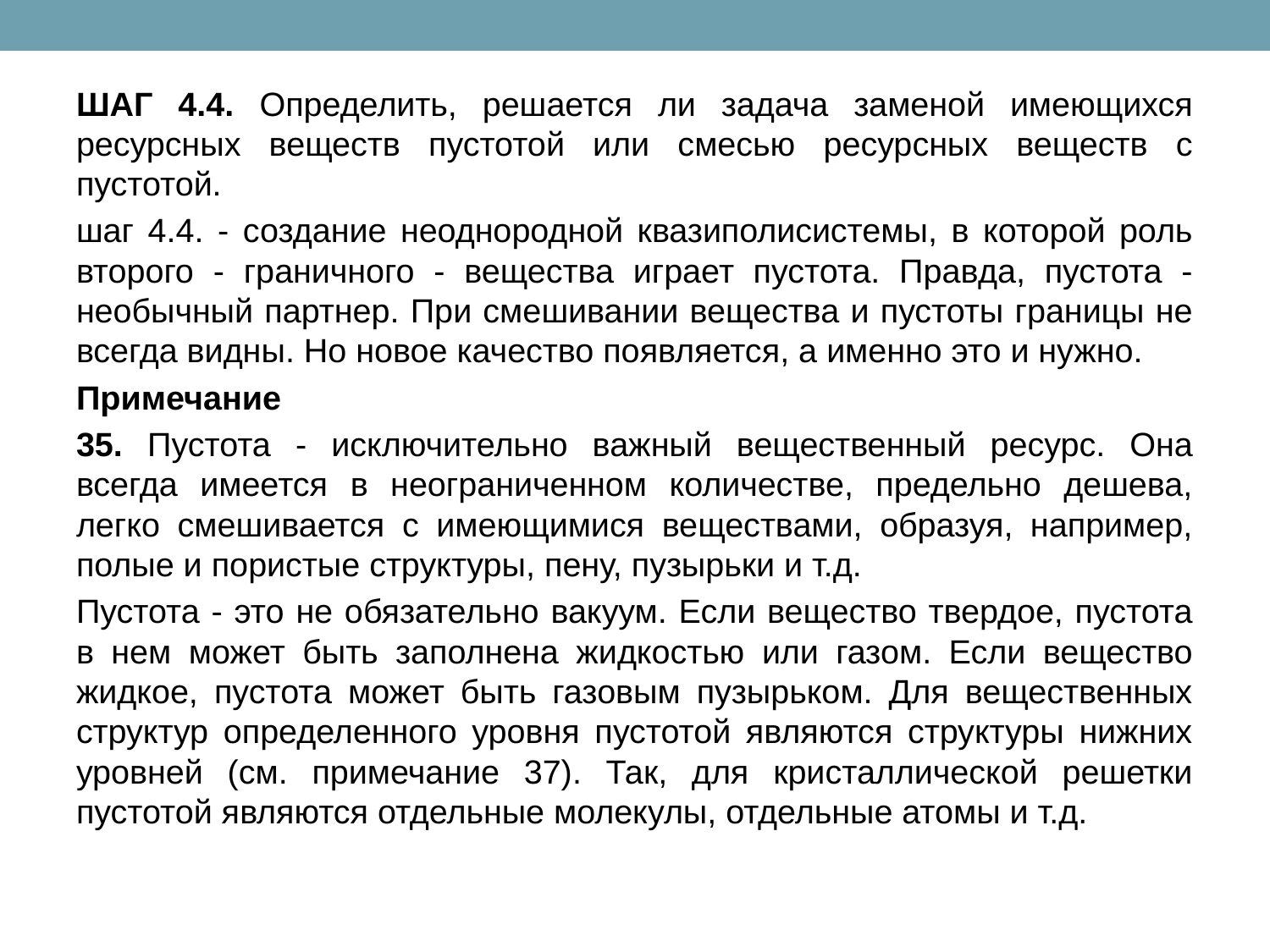

ШАГ 4.4. Определить, решается ли задача заменой имеющихся ресурсных веществ пустотой или смесью ресурсных веществ с пустотой.
шаг 4.4. - создание неоднородной квазиполисистемы, в которой роль второго - граничного - вещества играет пустота. Правда, пустота - необычный партнер. При смешивании вещества и пустоты границы не всегда видны. Но новое качество появляется, а именно это и нужно.
Примечание
35. Пустота - исключительно важный вещественный ресурс. Она всегда имеется в неограниченном количестве, предельно дешева, легко смешивается с имеющимися веществами, образуя, например, полые и пористые структуры, пену, пузырьки и т.д.
Пустота - это не обязательно вакуум. Если вещество твердое, пустота в нем может быть заполнена жидкостью или газом. Если вещество жидкое, пустота может быть газовым пузырьком. Для вещественных структур определенного уровня пустотой являются структуры нижних уровней (см. примечание 37). Так, для кристаллической решетки пустотой являются отдельные молекулы, отдельные атомы и т.д.